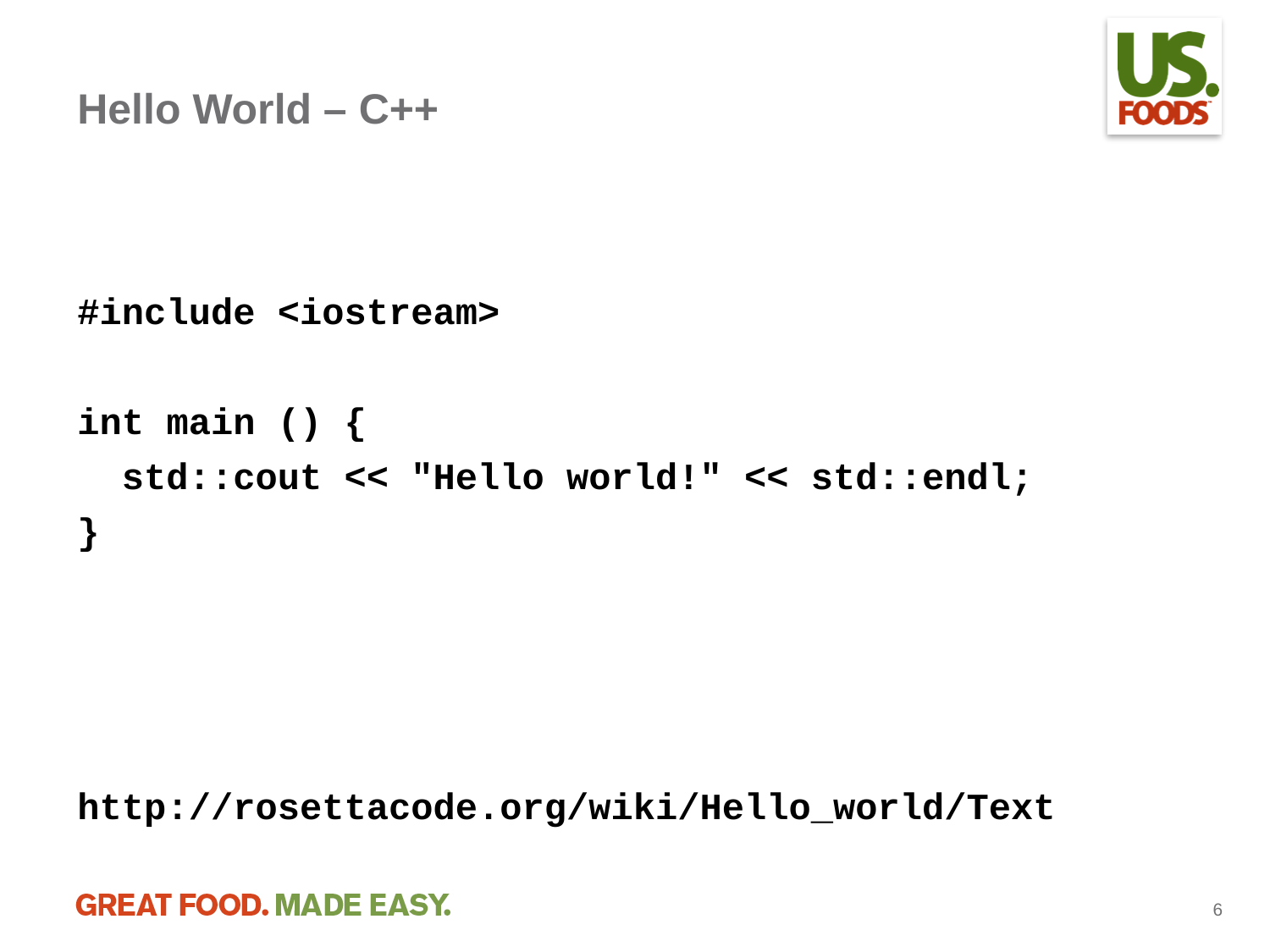

# Hello World – C++

#include <iostream>

int main () {
  std::cout << "Hello world!" << std::endl;
}

http://rosettacode.org/wiki/Hello_world/Text